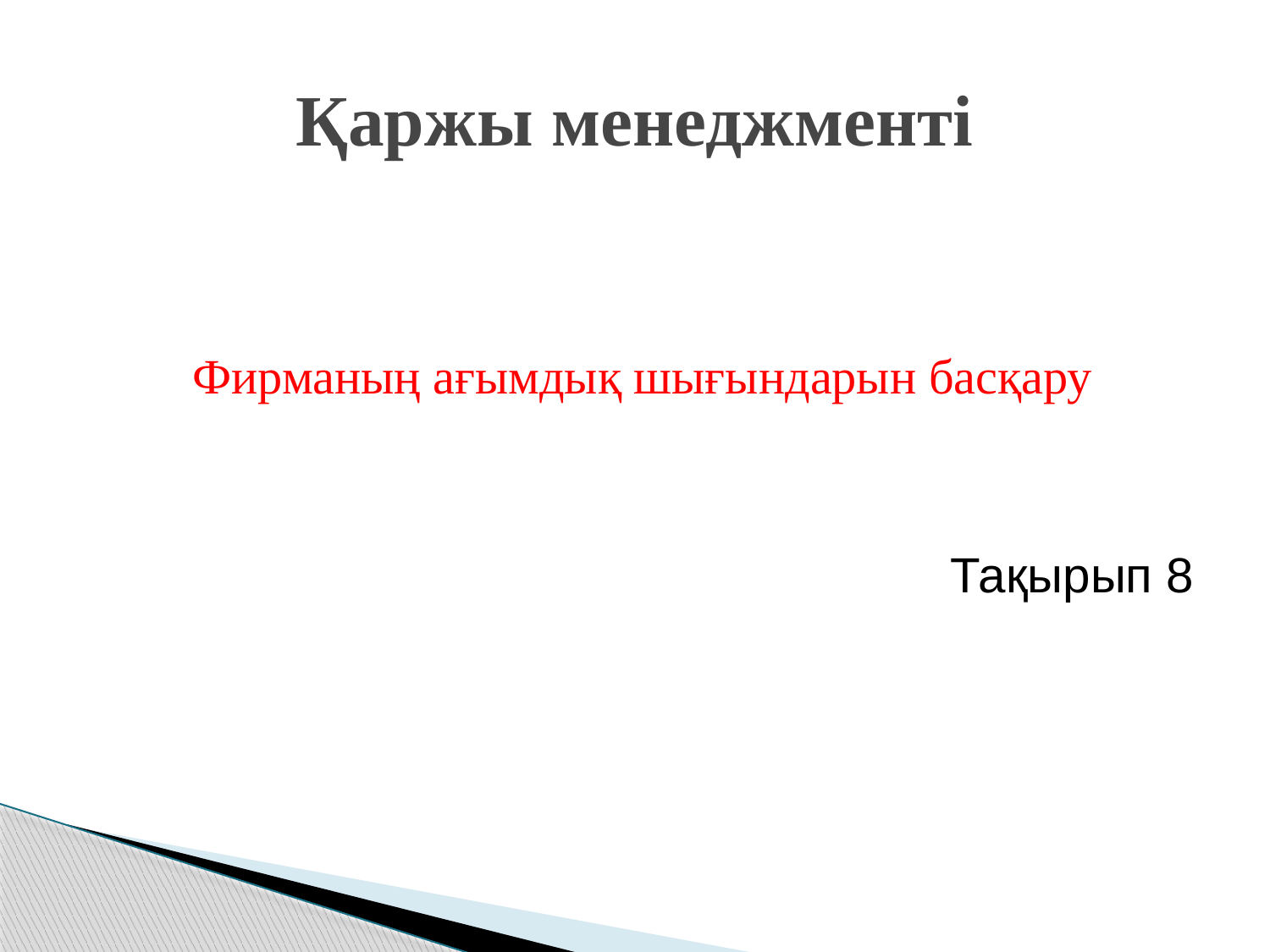

# Қаржы менеджменті

Фирманың ағымдық шығындарын басқару

Тақырып 8